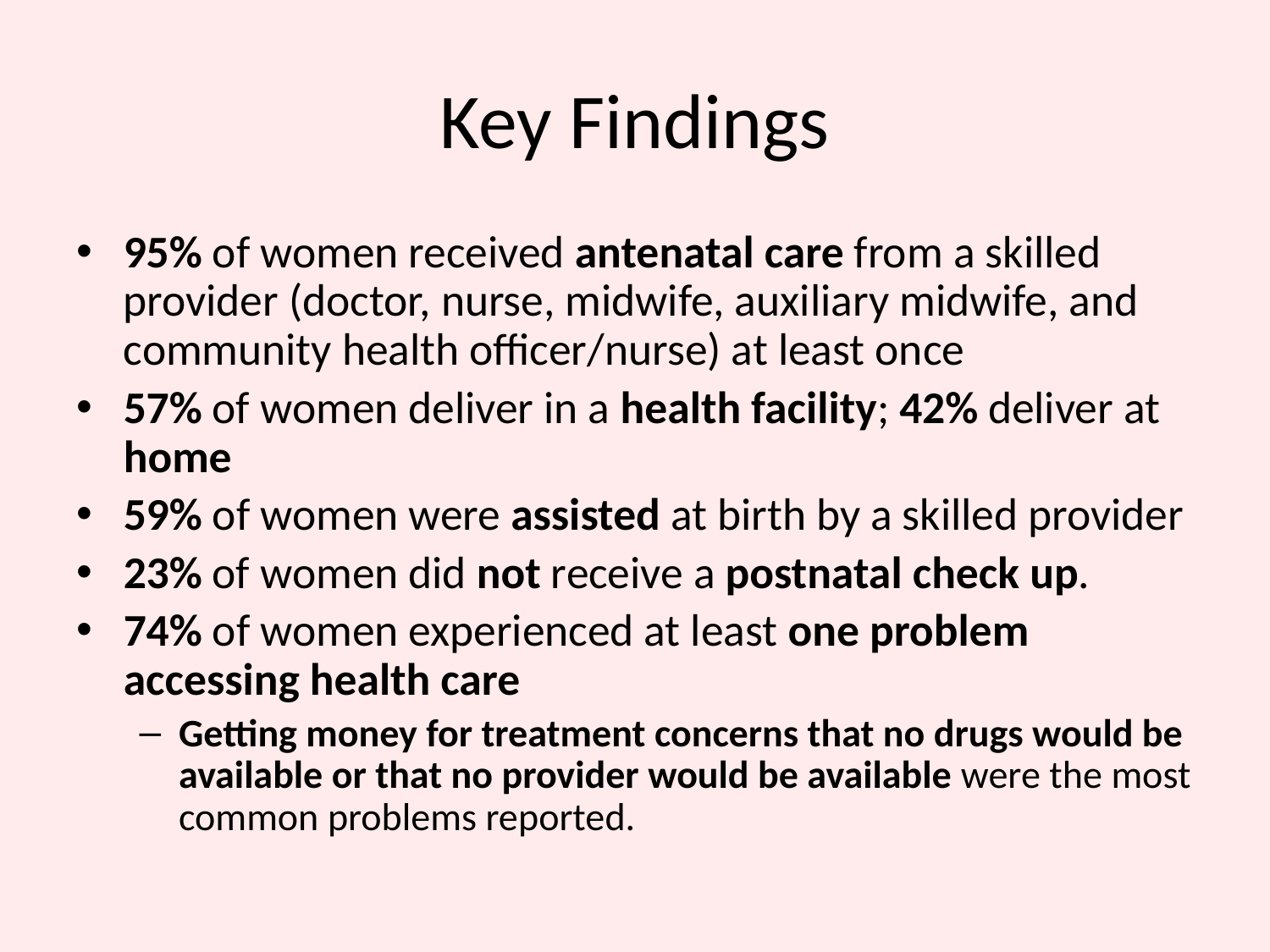

# Key Findings
95% of women received antenatal care from a skilled provider (doctor, nurse, midwife, auxiliary midwife, and community health officer/nurse) at least once
57% of women deliver in a health facility; 42% deliver at home
59% of women were assisted at birth by a skilled provider
23% of women did not receive a postnatal check up.
74% of women experienced at least one problem accessing health care
Getting money for treatment concerns that no drugs would be available or that no provider would be available were the most common problems reported.